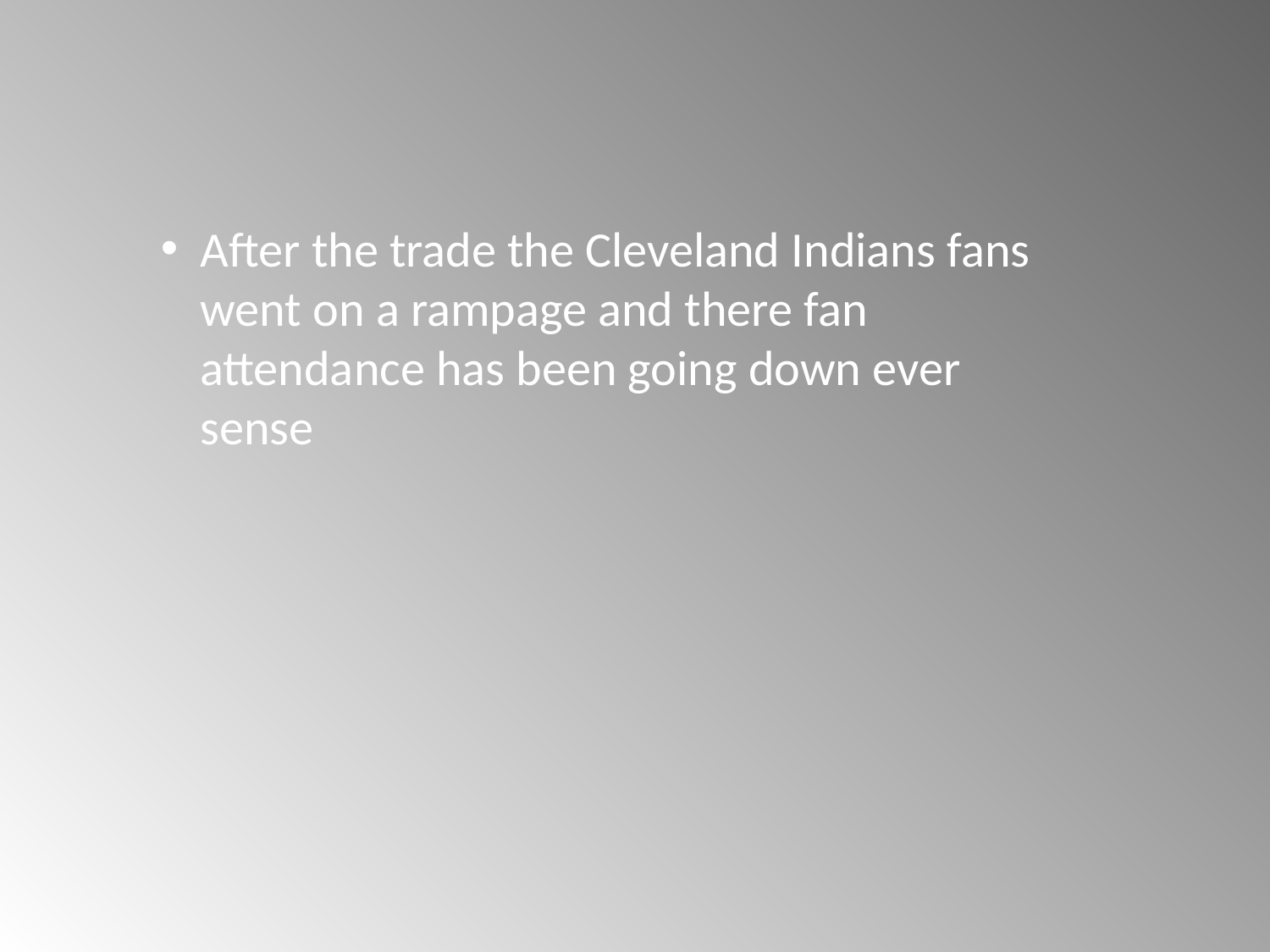

After the trade the Cleveland Indians fans went on a rampage and there fan attendance has been going down ever sense